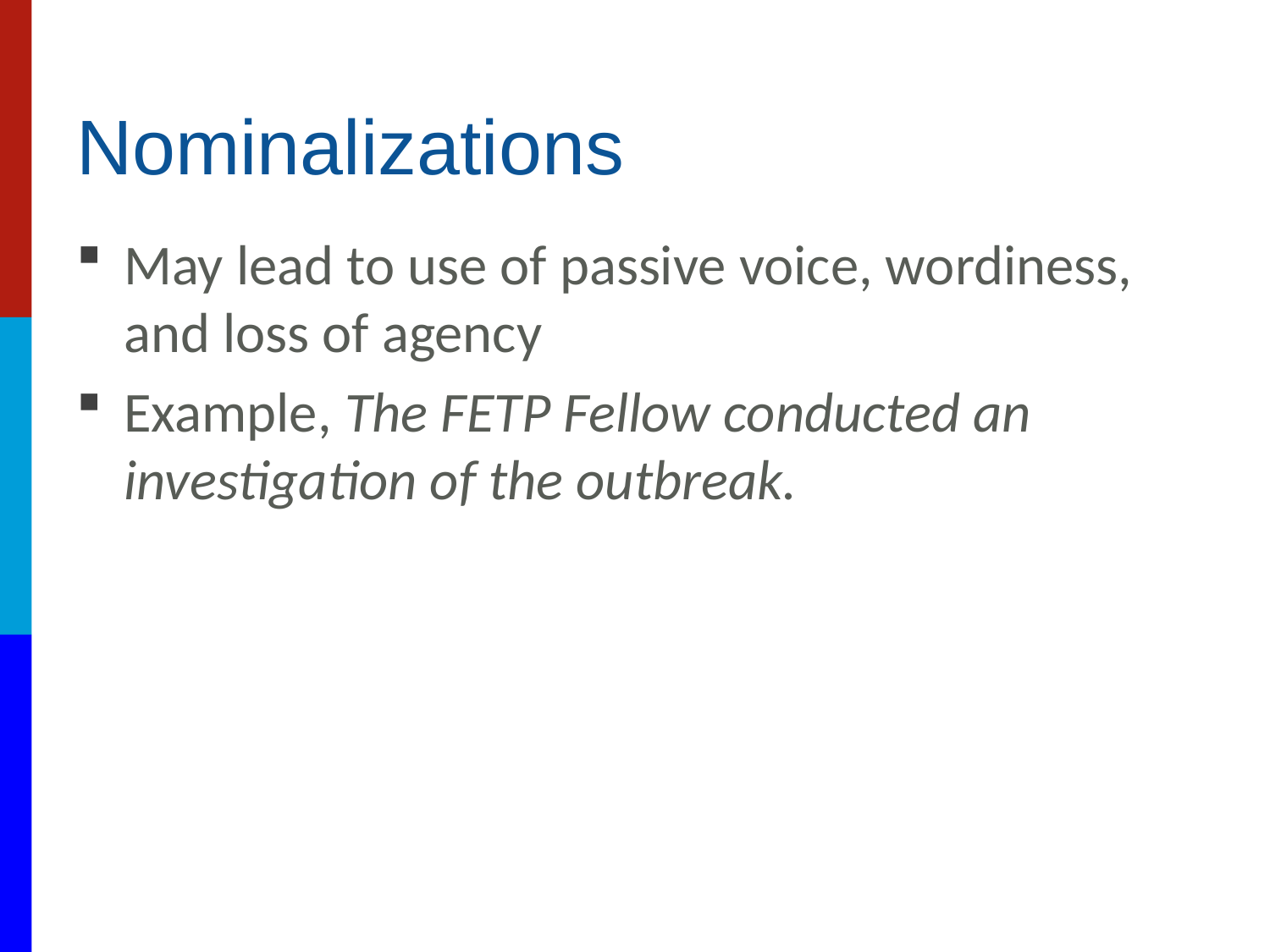

# Nominalizations
May lead to use of passive voice, wordiness, and loss of agency
Example, The FETP Fellow conducted an investigation of the outbreak.